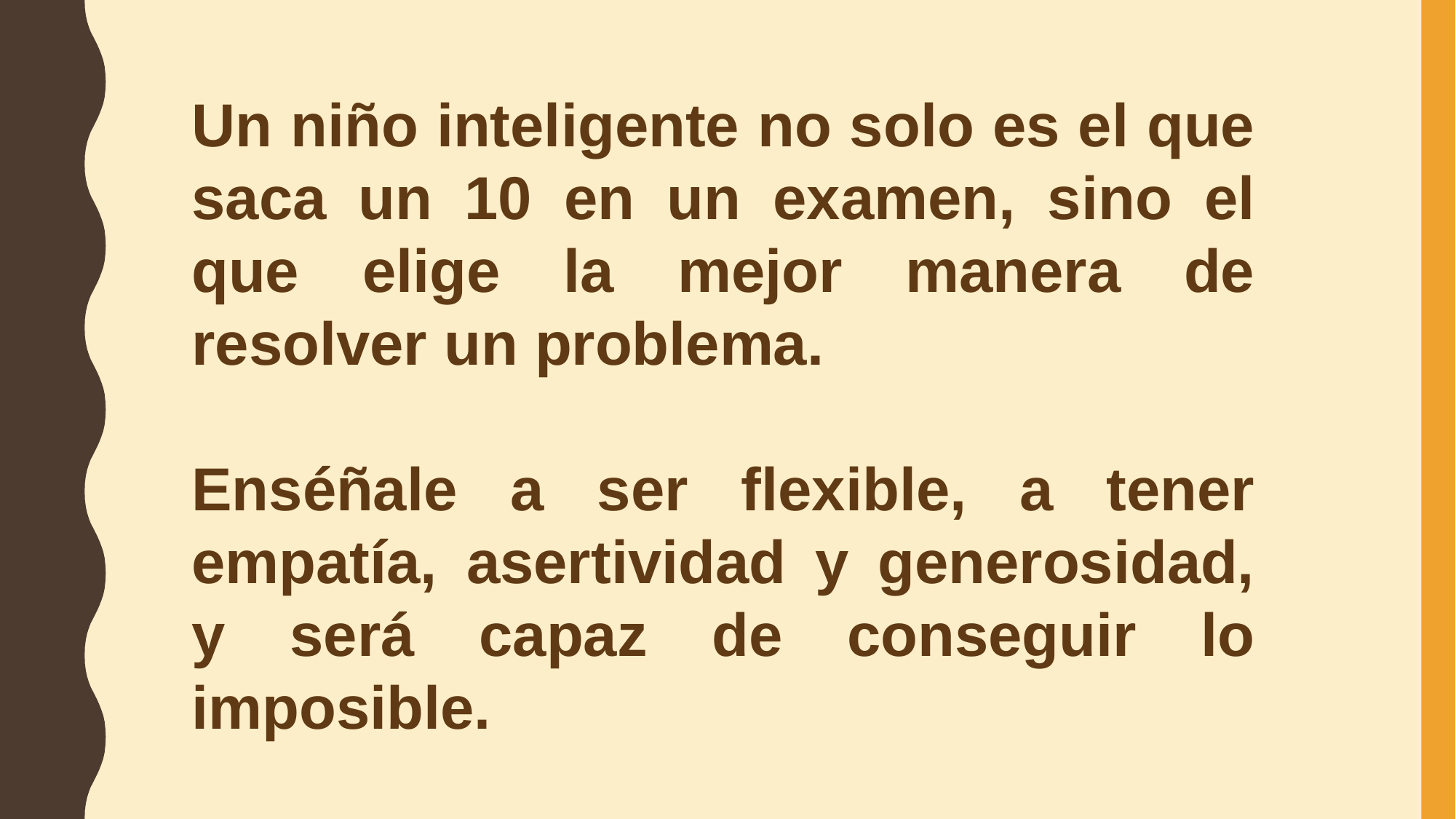

Un niño inteligente no solo es el que saca un 10 en un examen, sino el que elige la mejor manera de resolver un problema.

Enséñale a ser flexible, a tener empatía, asertividad y generosidad, y será capaz de conseguir lo imposible.